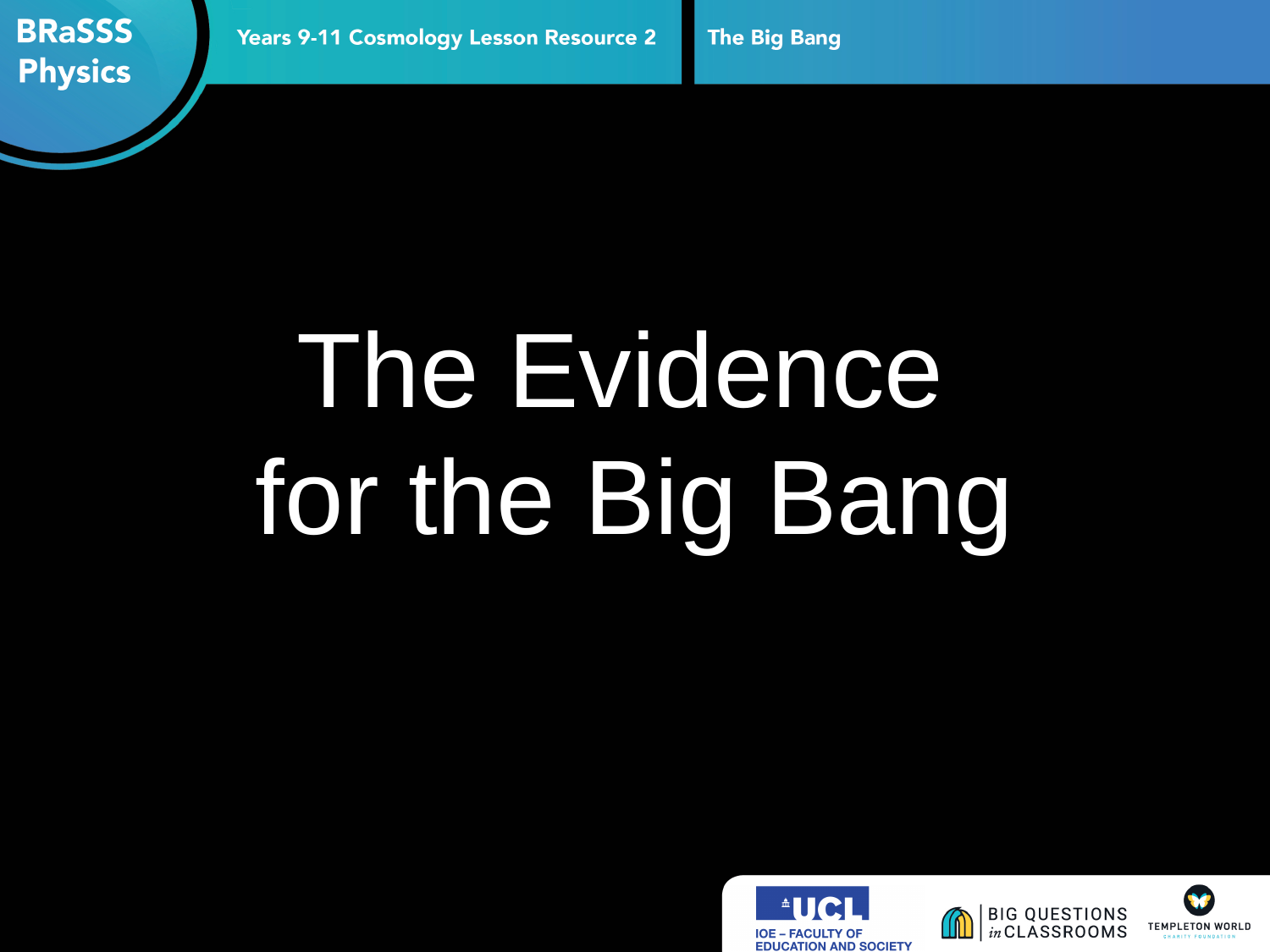

# The Evidence for the Big Bang